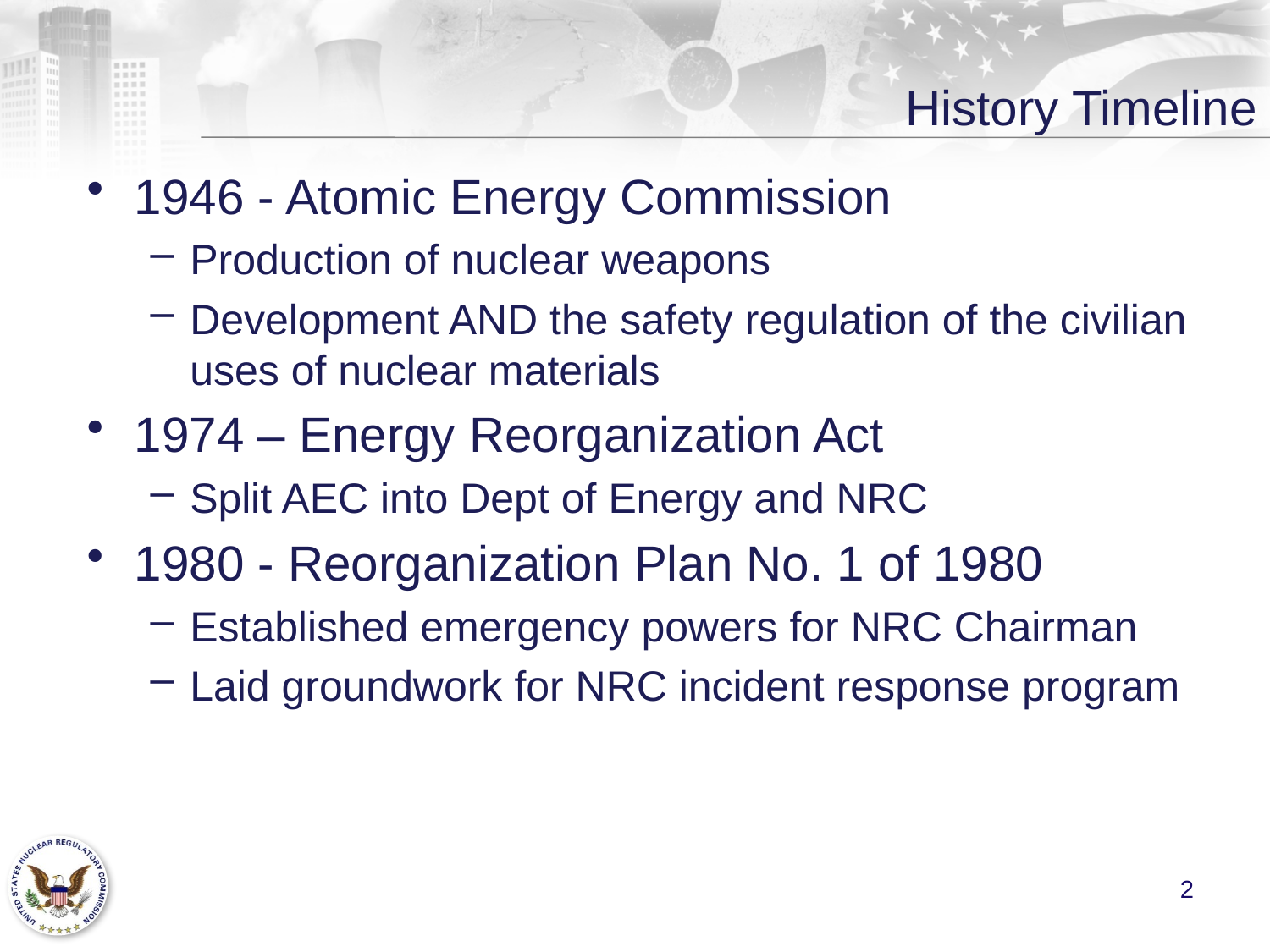

# History Timeline
1946 - Atomic Energy Commission
Production of nuclear weapons
Development AND the safety regulation of the civilian uses of nuclear materials
1974 – Energy Reorganization Act
Split AEC into Dept of Energy and NRC
1980 - Reorganization Plan No. 1 of 1980
Established emergency powers for NRC Chairman
Laid groundwork for NRC incident response program
2